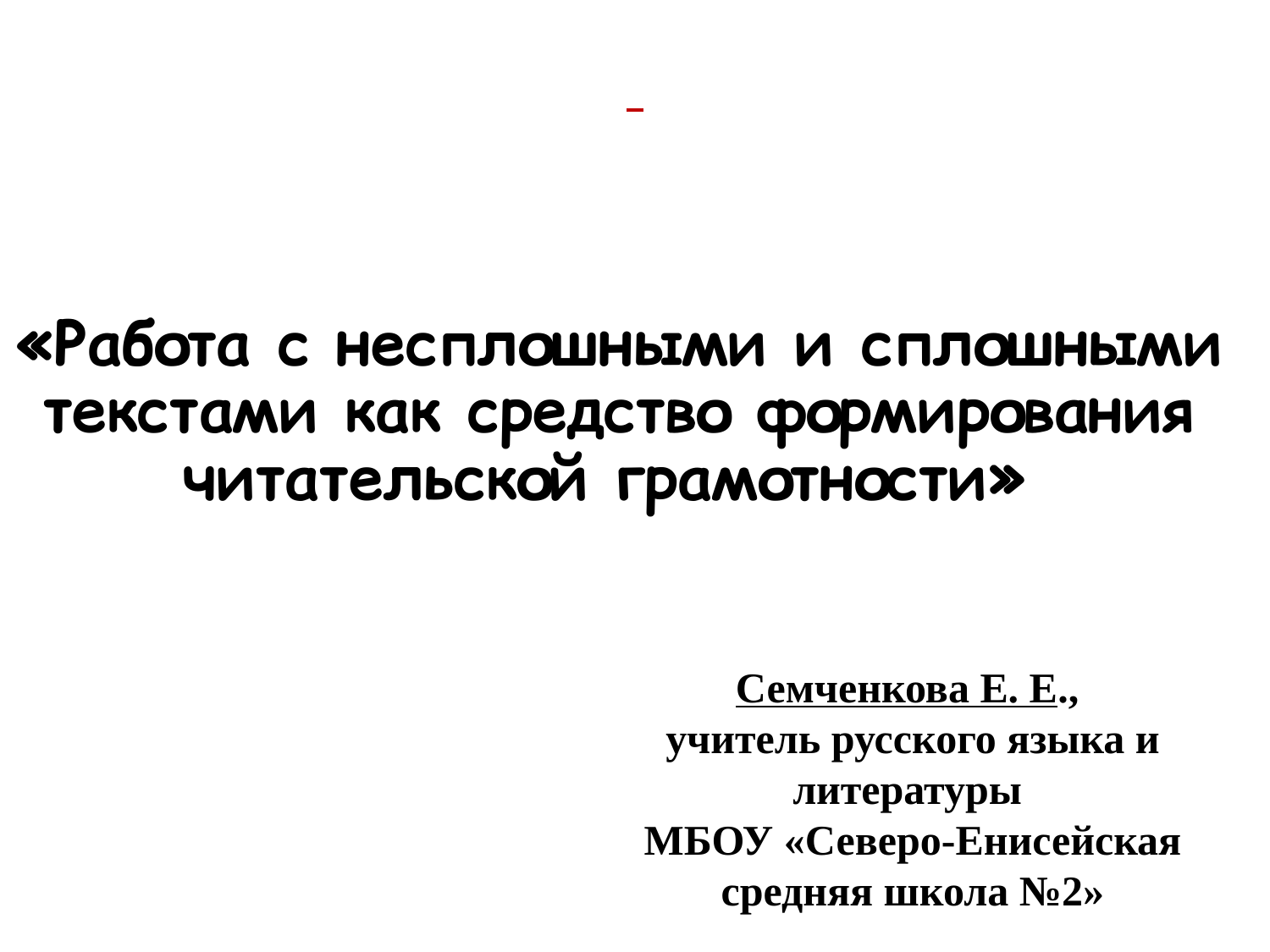

#
«Работа с несплошными и сплошными текстами как средство формирования читательской грамотности»
Семченкова Е. Е.,
учитель русского языка и литературы
МБОУ «Северо-Енисейская средняя школа №2»